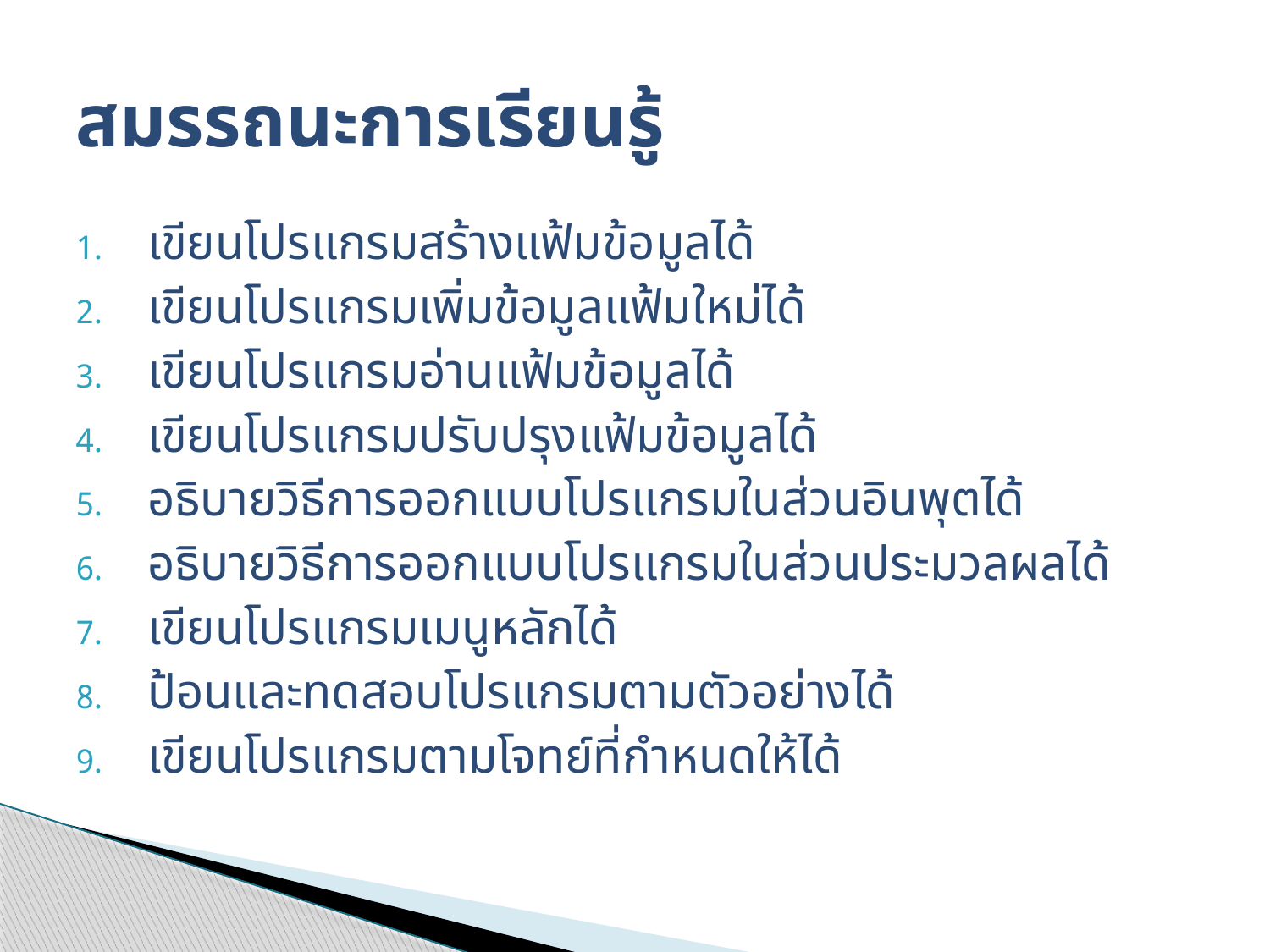

# สมรรถนะการเรียนรู้
เขียนโปรแกรมสร้างแฟ้มข้อมูลได้
เขียนโปรแกรมเพิ่มข้อมูลแฟ้มใหม่ได้
เขียนโปรแกรมอ่านแฟ้มข้อมูลได้
เขียนโปรแกรมปรับปรุงแฟ้มข้อมูลได้
อธิบายวิธีการออกแบบโปรแกรมในส่วนอินพุตได้
อธิบายวิธีการออกแบบโปรแกรมในส่วนประมวลผลได้
เขียนโปรแกรมเมนูหลักได้
ป้อนและทดสอบโปรแกรมตามตัวอย่างได้
เขียนโปรแกรมตามโจทย์ที่กำหนดให้ได้